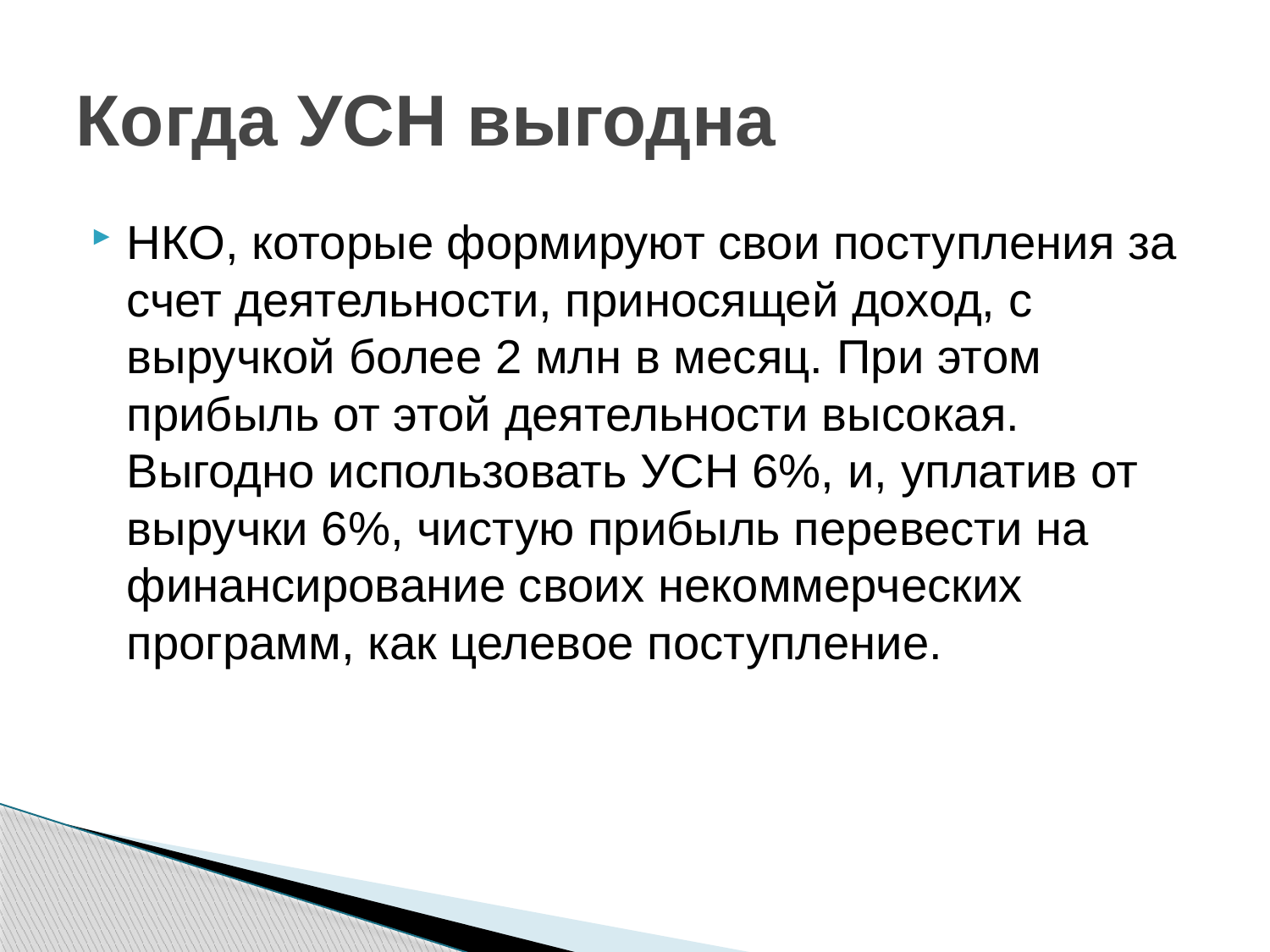

# Когда УСН выгодна
НКО, которые формируют свои поступления за счет деятельности, приносящей доход, с выручкой более 2 млн в месяц. При этом прибыль от этой деятельности высокая. Выгодно использовать УСН 6%, и, уплатив от выручки 6%, чистую прибыль перевести на финансирование своих некоммерческих программ, как целевое поступление.